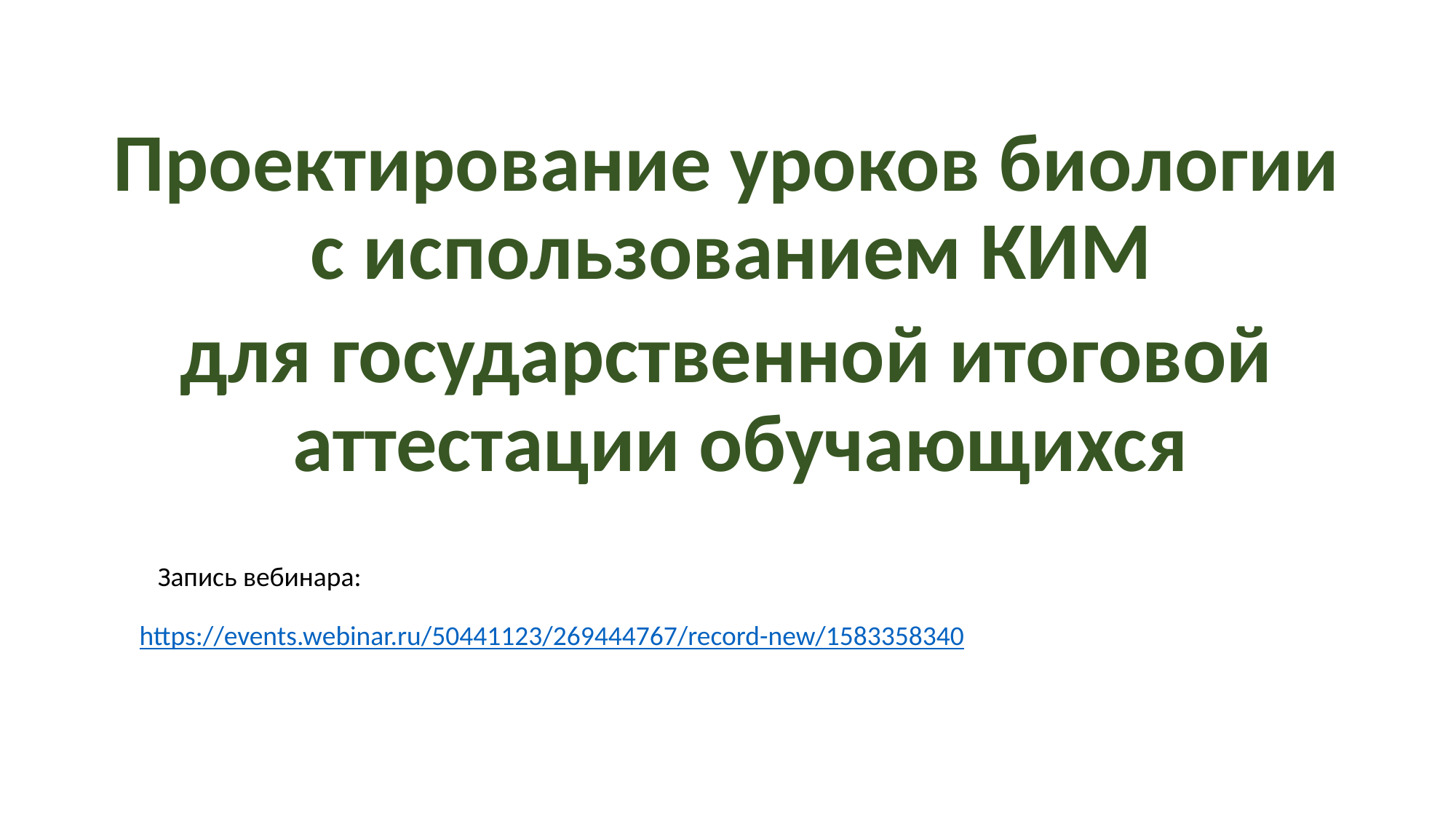

Проектирование уроков биологии с использованием КИМ
для государственной итоговой аттестации обучающихся
Запись вебинара:
https://events.webinar.ru/50441123/269444767/record-new/1583358340